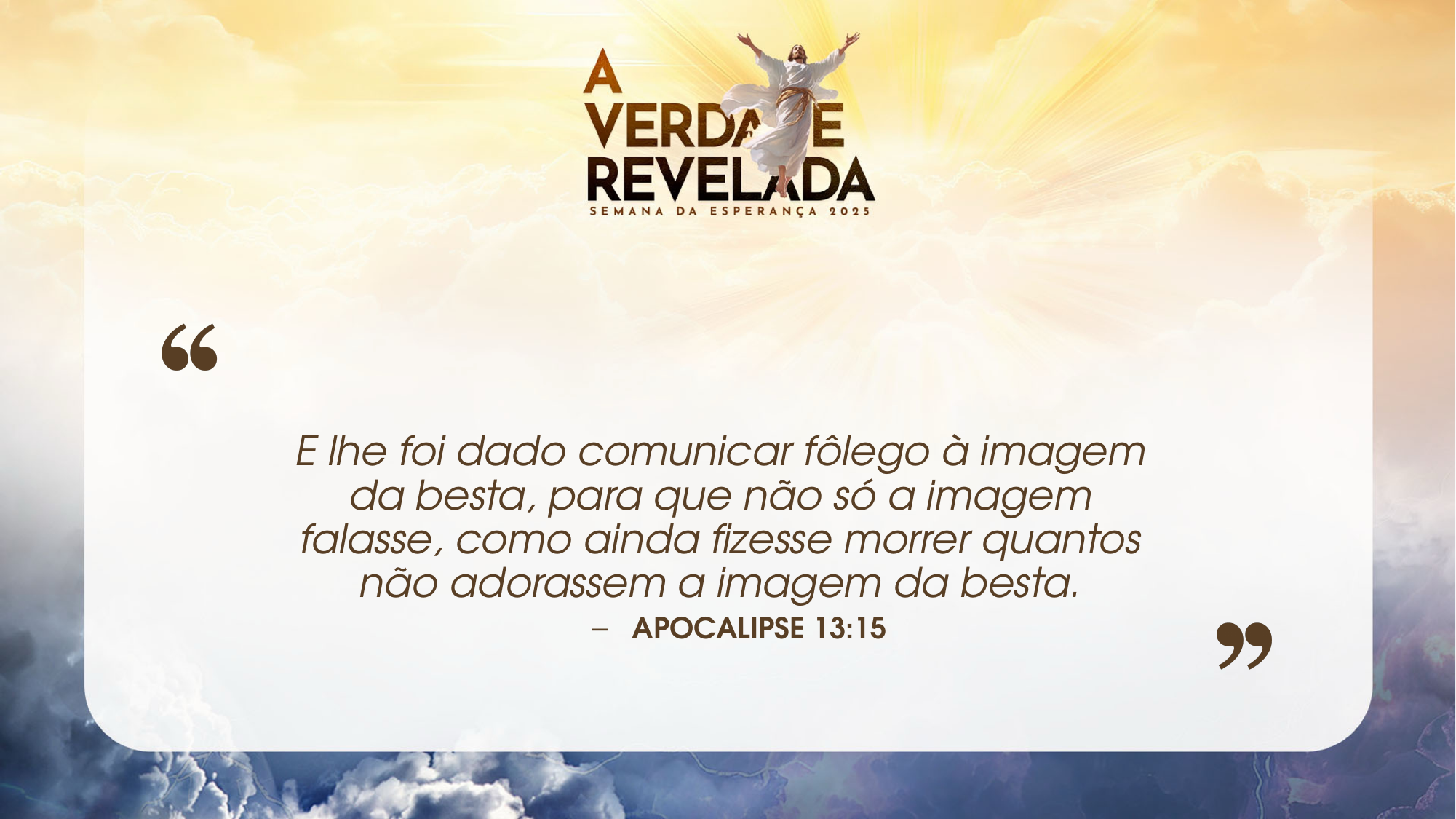

E lhe foi dado comunicar fôlego à imagem da besta, para que não só a imagem falasse, como ainda fizesse morrer quantos não adorassem a imagem da besta.
APOCALIPSE 13:15